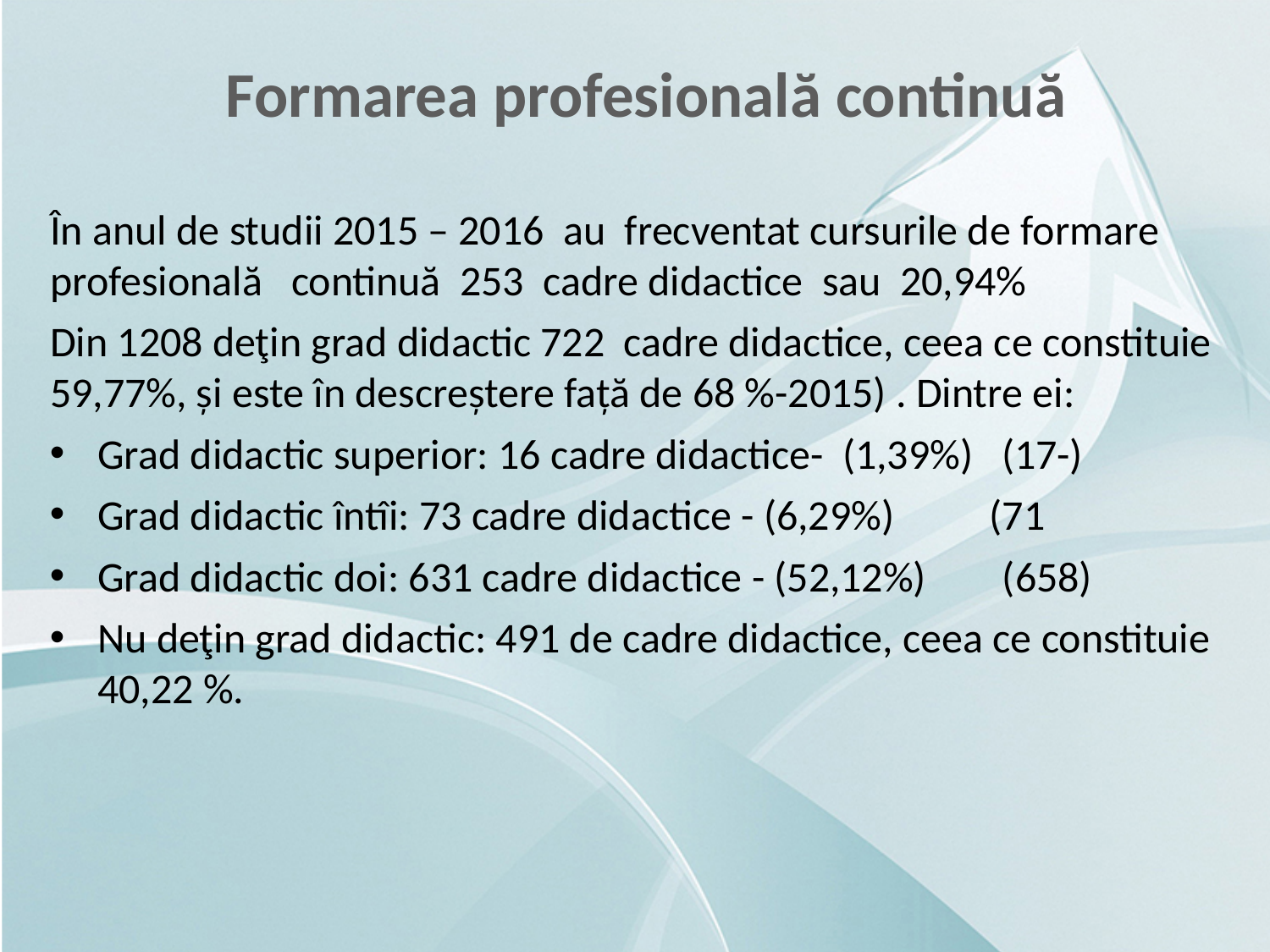

Formarea profesională continuă
În anul de studii 2015 – 2016  au  frecventat cursurile de formare profesională   continuă  253  cadre didactice  sau  20,94%
Din 1208 deţin grad didactic 722  cadre didactice, ceea ce constituie   59,77%, și este în descreștere față de 68 %-2015) . Dintre ei:
Grad didactic superior: 16 cadre didactice-  (1,39%)   (17-)
Grad didactic întîi: 73 cadre didactice - (6,29%)          (71
Grad didactic doi: 631 cadre didactice - (52,12%)        (658)
Nu deţin grad didactic: 491 de cadre didactice, ceea ce constituie  40,22 %.